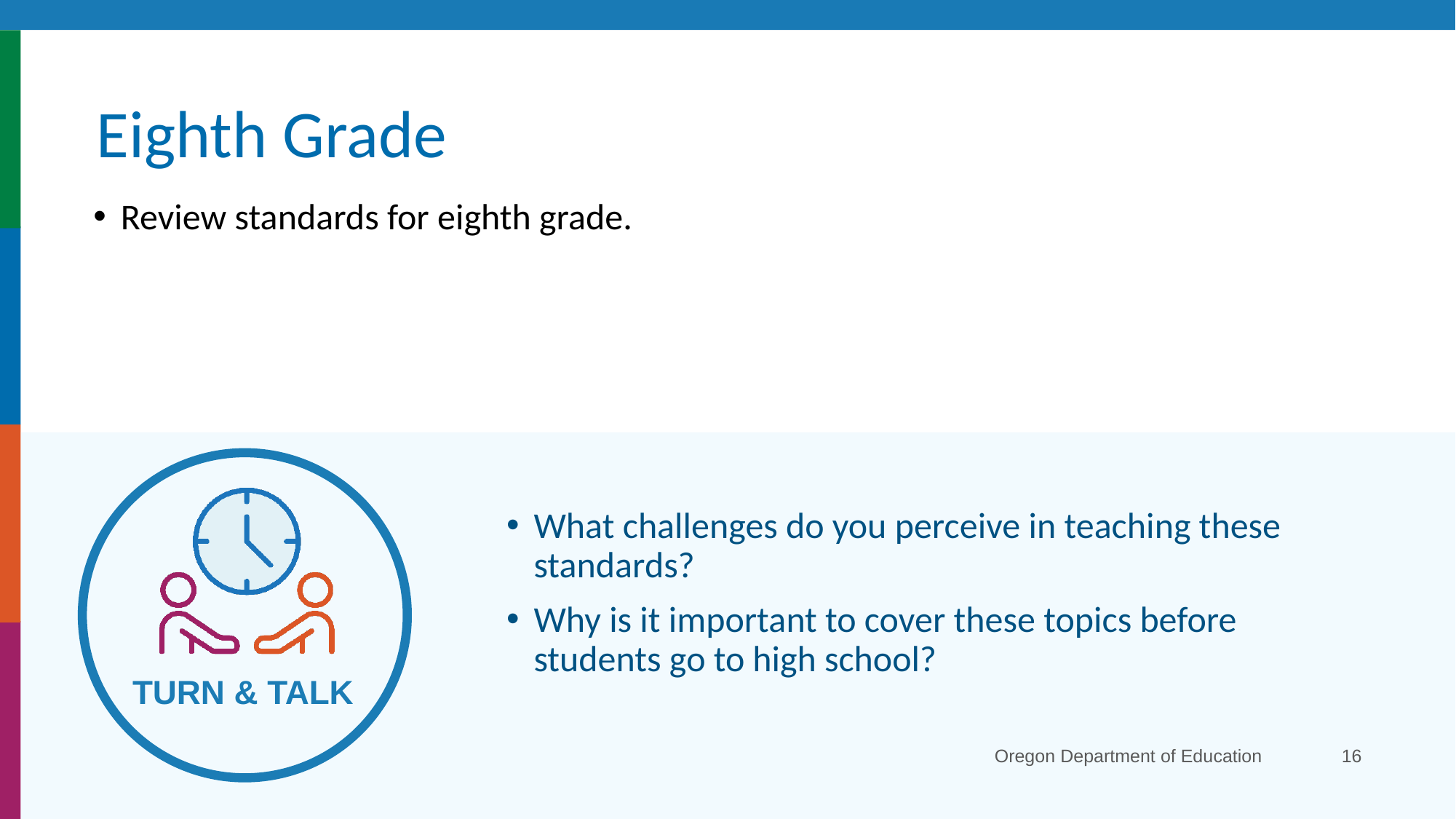

# Eighth Grade
Review standards for eighth grade.
What challenges do you perceive in teaching these standards?
Why is it important to cover these topics before students go to high school?
Oregon Department of Education
16